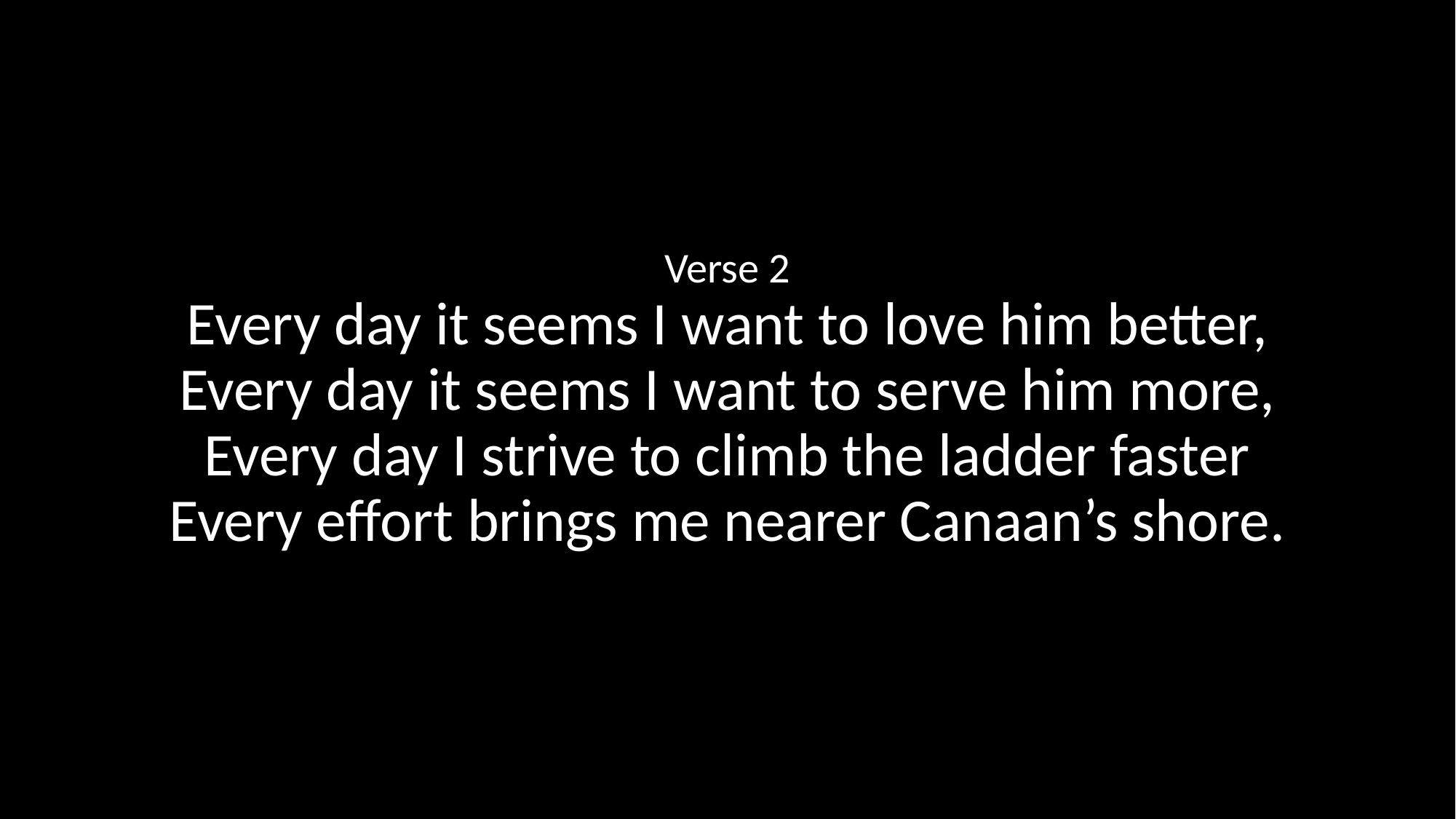

Verse 2
Every day it seems I want to love him better,
Every day it seems I want to serve him more,
Every day I strive to climb the ladder faster
Every effort brings me nearer Canaan’s shore.